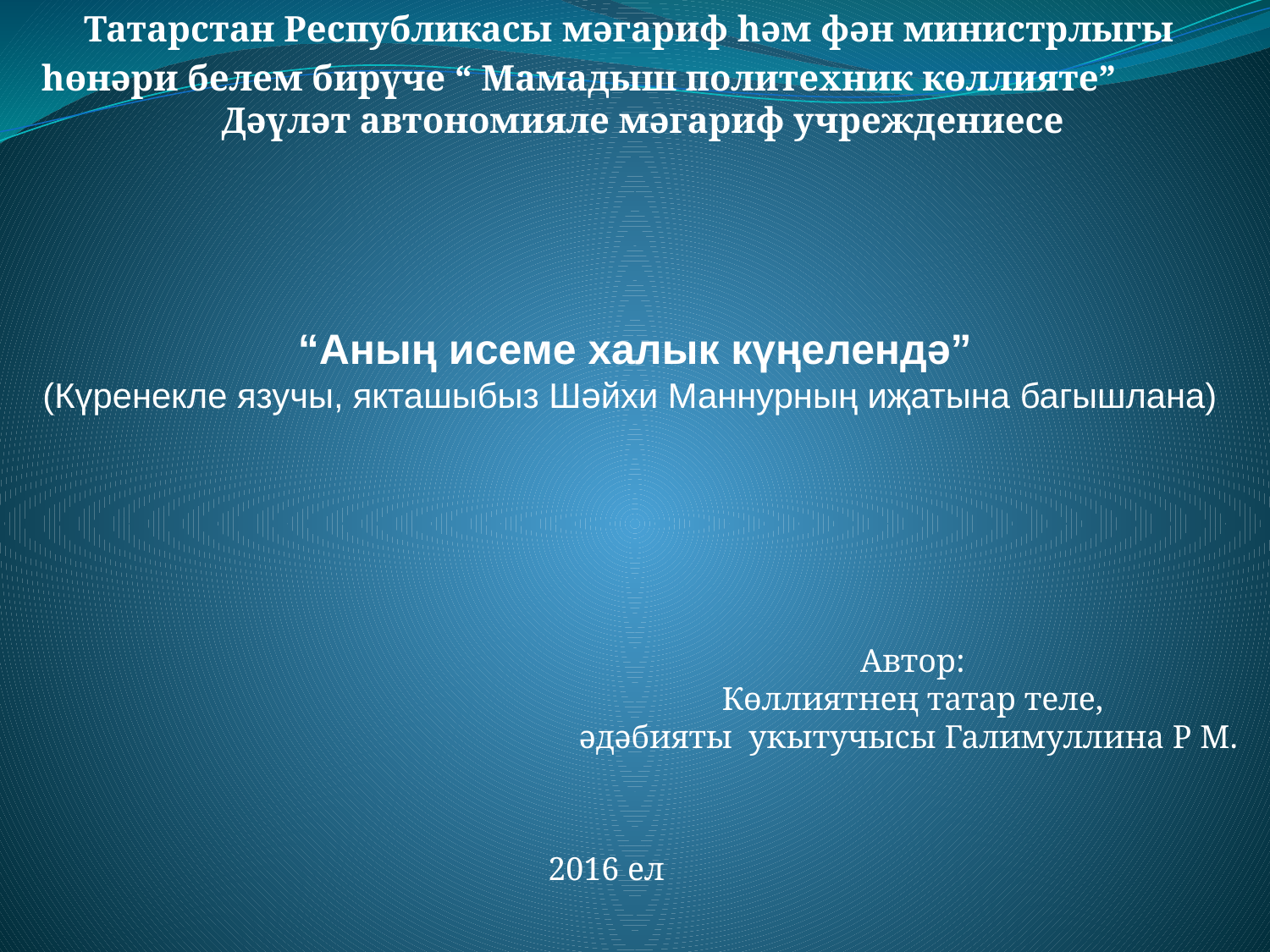

Татарстан Республикасы мәгариф һәм фән министрлыгы
 һөнәри белем бирүче “ Мамадыш политехник көллияте”                Дәүләт автономияле мәгариф учреждениесе

“Аның исеме халык күңелендә”
(Күренекле язучы, якташыбыз Шәйхи Маннурның иҗатына багышлана)

Автор:
Көллиятнең татар теле,
әдәбияты  укытучысы Галимуллина Р М.

2016 ел